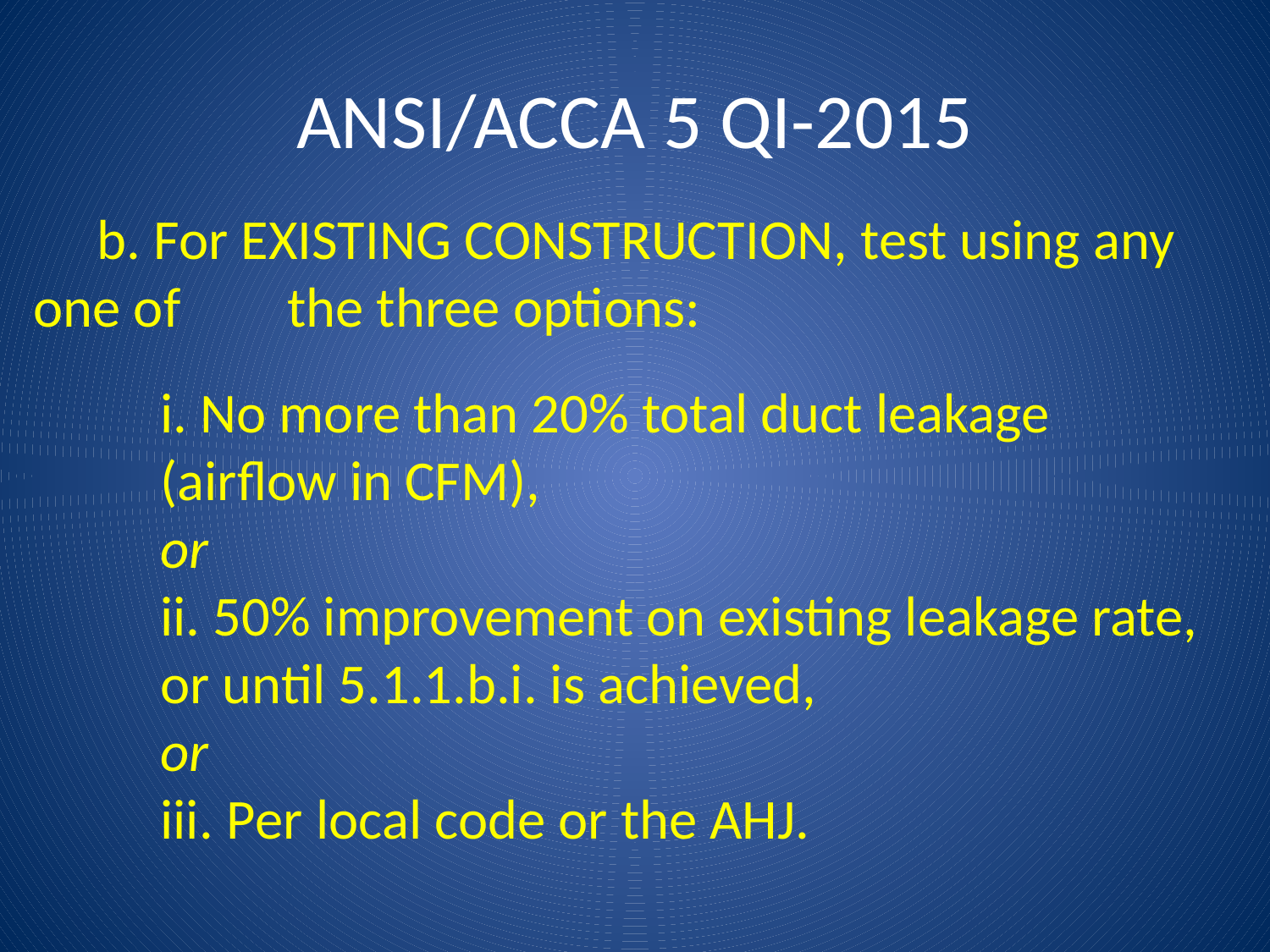

# ANSI/ACCA 5 QI-2015
     b. For existing construction, test using any one of    	the three options:

i. No more than 20% total duct leakage (airflow in CFM),
	or
ii. 50% improvement on existing leakage rate, or until 5.1.1.b.i. is achieved,
	or
	iii. Per local code or the AHJ.